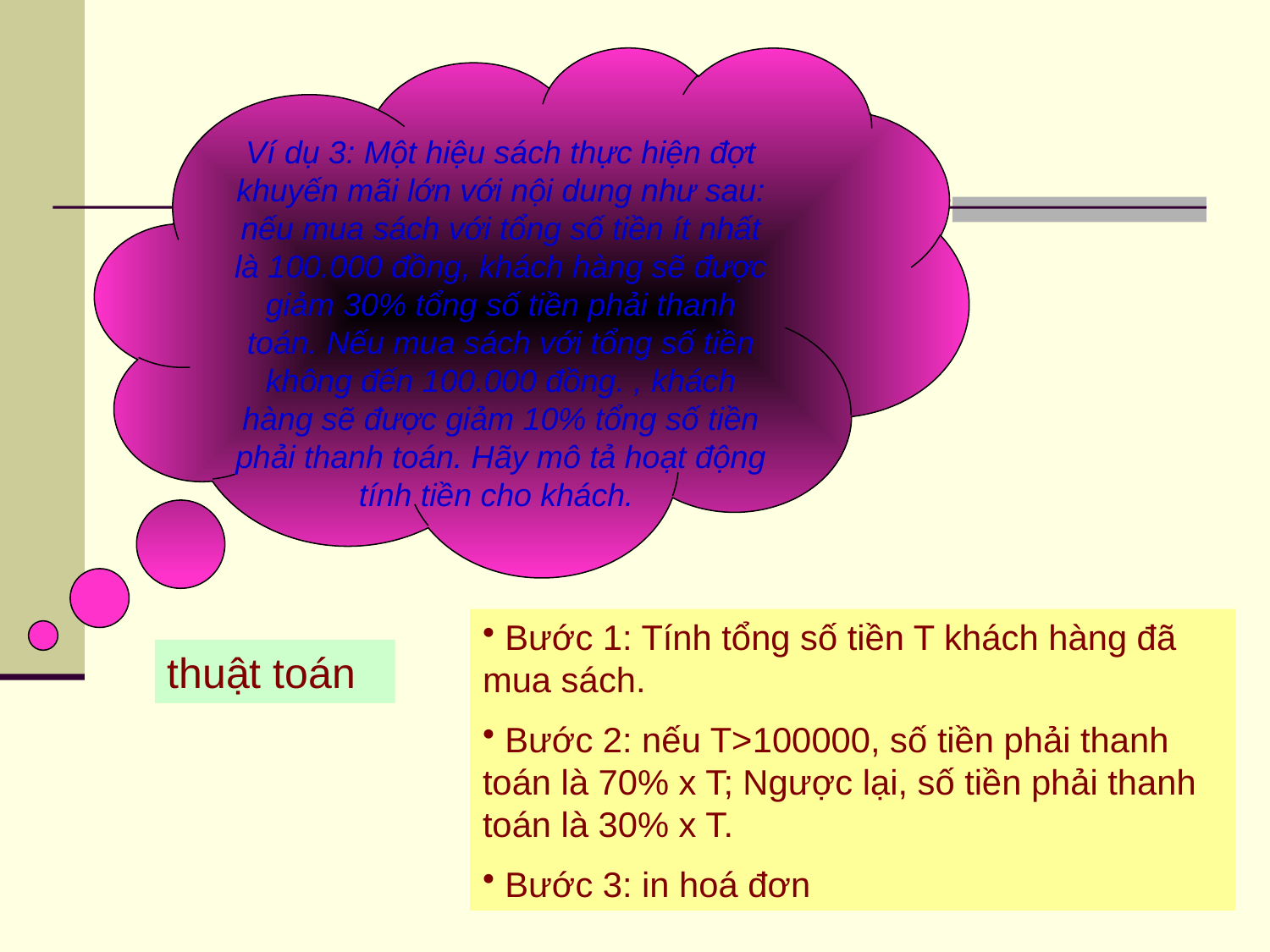

Ví dụ 3: Một hiệu sách thực hiện đợt khuyến mãi lớn với nội dung như sau: nếu mua sách với tổng số tiền ít nhất là 100.000 đồng, khách hàng sẽ được giảm 30% tổng số tiền phải thanh toán. Nếu mua sách với tổng số tiền không đến 100.000 đồng. , khách hàng sẽ được giảm 10% tổng số tiền phải thanh toán. Hãy mô tả hoạt động tính tiền cho khách.
 Bước 1: Tính tổng số tiền T khách hàng đã mua sách.
 Bước 2: nếu T>100000, số tiền phải thanh toán là 70% x T; Ngược lại, số tiền phải thanh toán là 30% x T.
 Bước 3: in hoá đơn
thuật toán